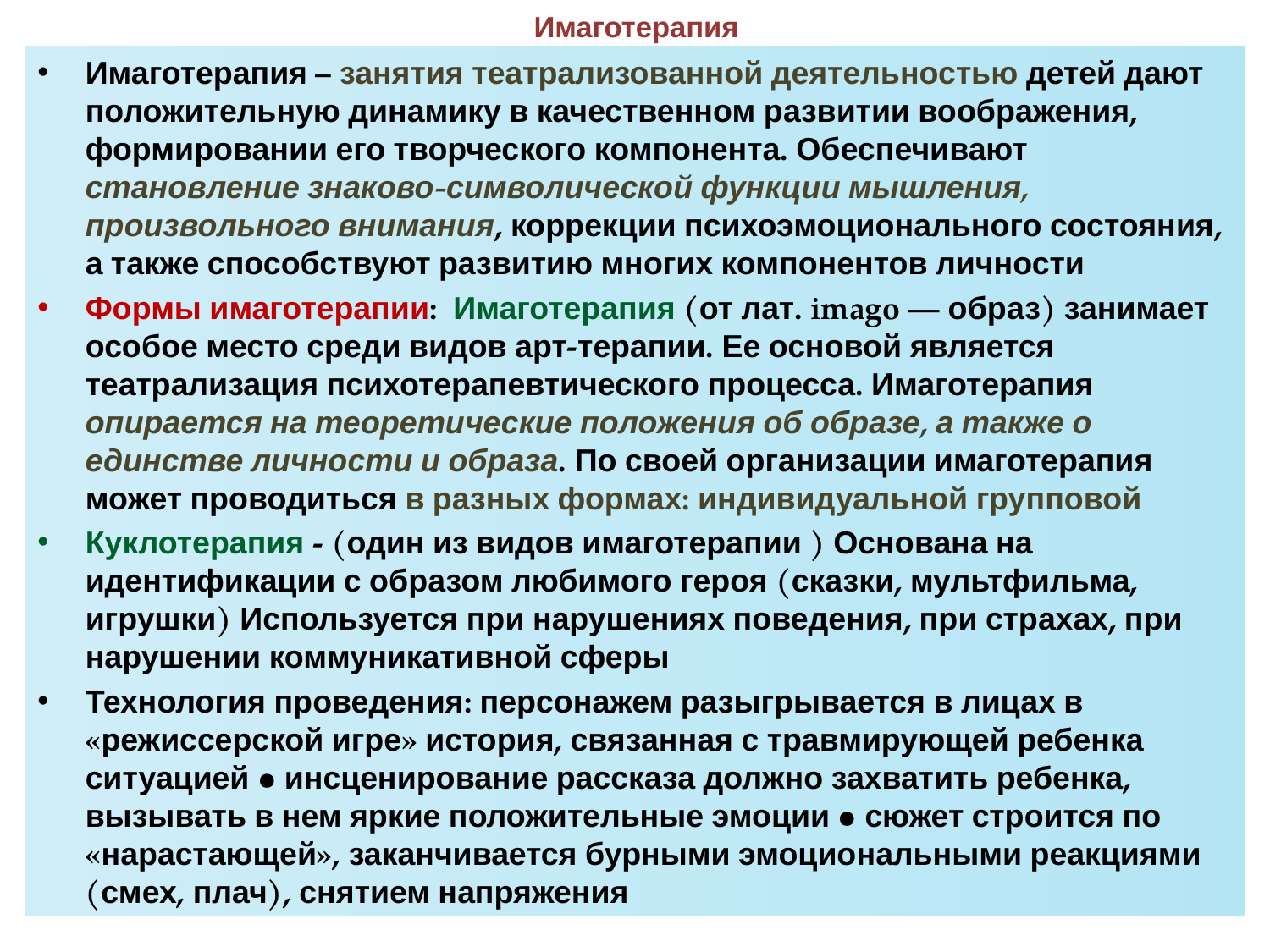

# Имаготерапия
Имаготерапия – занятия театрализованной деятельностью детей дают положительную динамику в качественном развитии воображения, формировании его творческого компонента. Обеспечивают становление знаково-символической функции мышления, произвольного внимания, коррекции психоэмоционального состояния, а также способствуют развитию многих компонентов личности
Формы имаготерапии:  Имаготерапия (от лат. imago — образ) занимает особое место среди видов арт-терапии. Ее основой является театрализация психотерапевтического процесса. Имаготерапия опирается на теоретические положения об образе, а также о единстве личности и образа. По своей организации имаготерапия может проводиться в разных формах: индивидуальной групповой
Куклотерапия - (один из видов имаготерапии ) Основана на идентификации с образом любимого героя (сказки, мультфильма, игрушки) Используется при нарушениях поведения, при страхах, при нарушении коммуникативной сферы
Технология проведения: персонажем разыгрывается в лицах в «режиссерской игре» история, связанная с травмирующей ребенка ситуацией • инсценирование рассказа должно захватить ребенка, вызывать в нем яркие положительные эмоции • сюжет строится по «нарастающей», заканчивается бурными эмоциональными реакциями (смех, плач), снятием напряжения